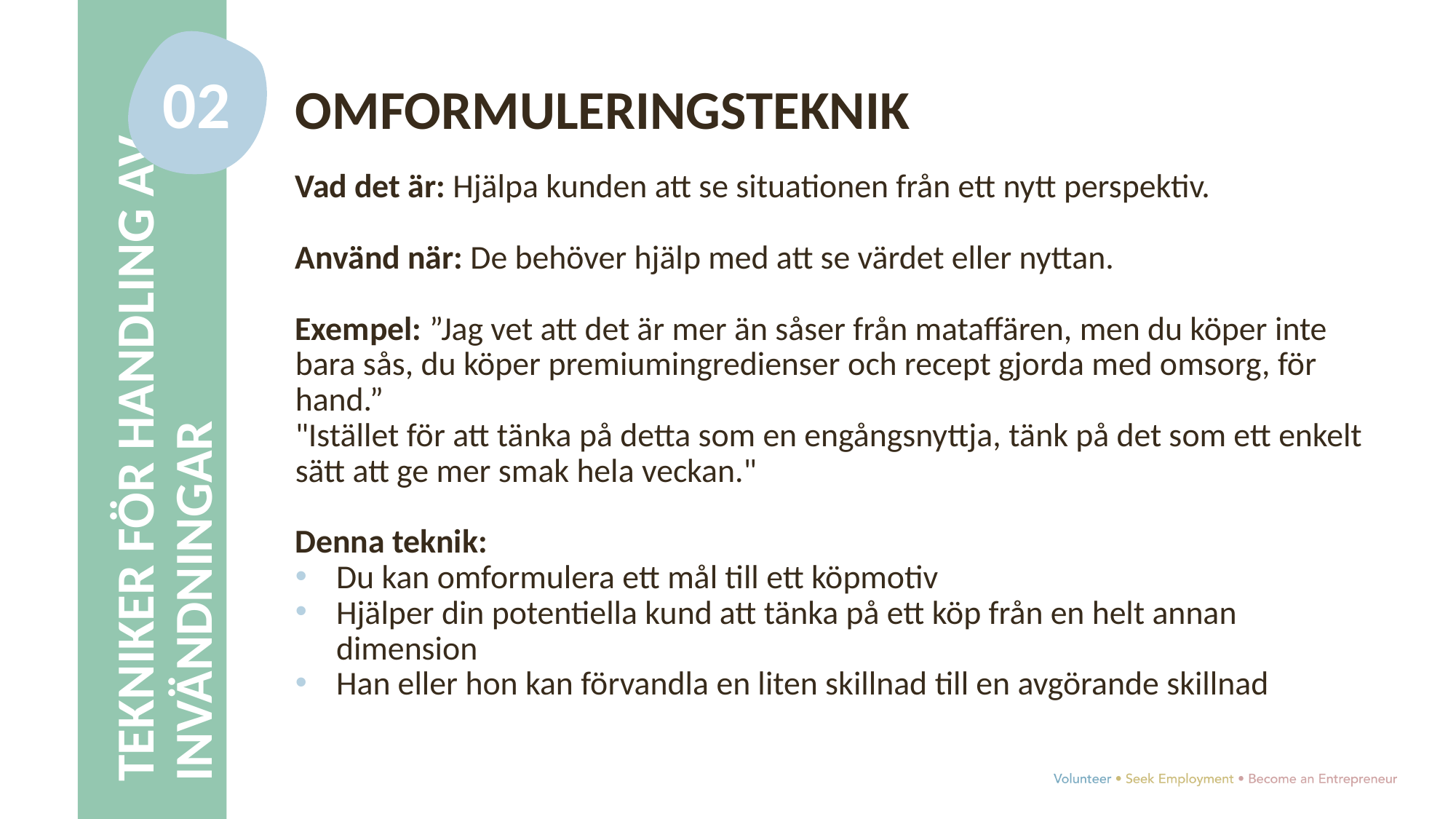

02

OMFORMULERINGSTEKNIK
Vad det är: Hjälpa kunden att se situationen från ett nytt perspektiv.

Använd när: De behöver hjälp med att se värdet eller nyttan.

Exempel: ”Jag vet att det är mer än såser från mataffären, men du köper inte bara sås, du köper premiumingredienser och recept gjorda med omsorg, för hand.”
"Istället för att tänka på detta som en engångsnyttja, tänk på det som ett enkelt sätt att ge mer smak hela veckan."

Denna teknik:
Du kan omformulera ett mål till ett köpmotiv
Hjälper din potentiella kund att tänka på ett köp från en helt annan dimension
Han eller hon kan förvandla en liten skillnad till en avgörande skillnad

TEKNIKER FÖR HANDLING AV INVÄNDNINGAR